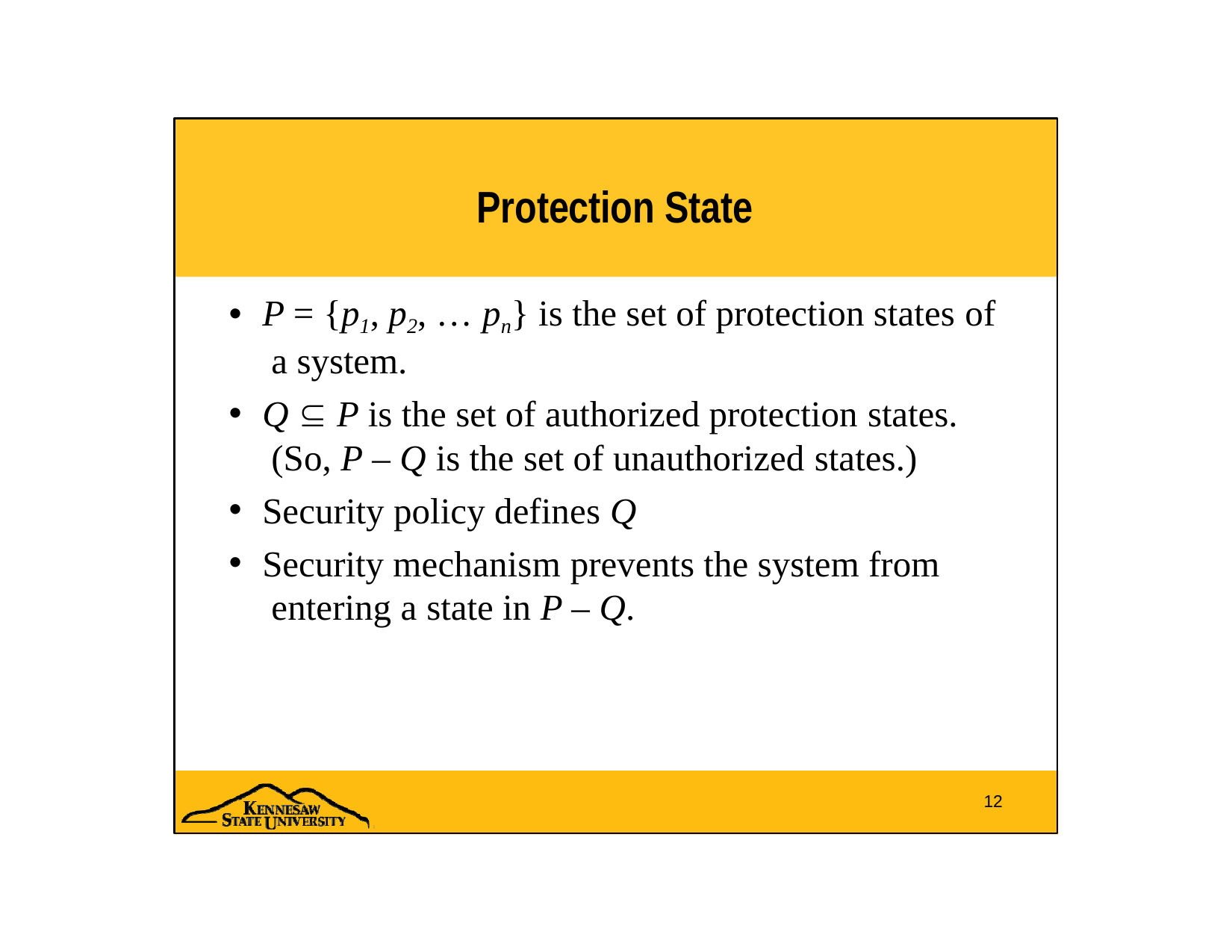

# Protection State
P = {p1, p2, … pn} is the set of protection states of  a system.
Q ⊆ P is the set of authorized protection states.  (So, P – Q is the set of unauthorized states.)
Security policy defines Q
Security mechanism prevents the system from  entering a state in P – Q.

12